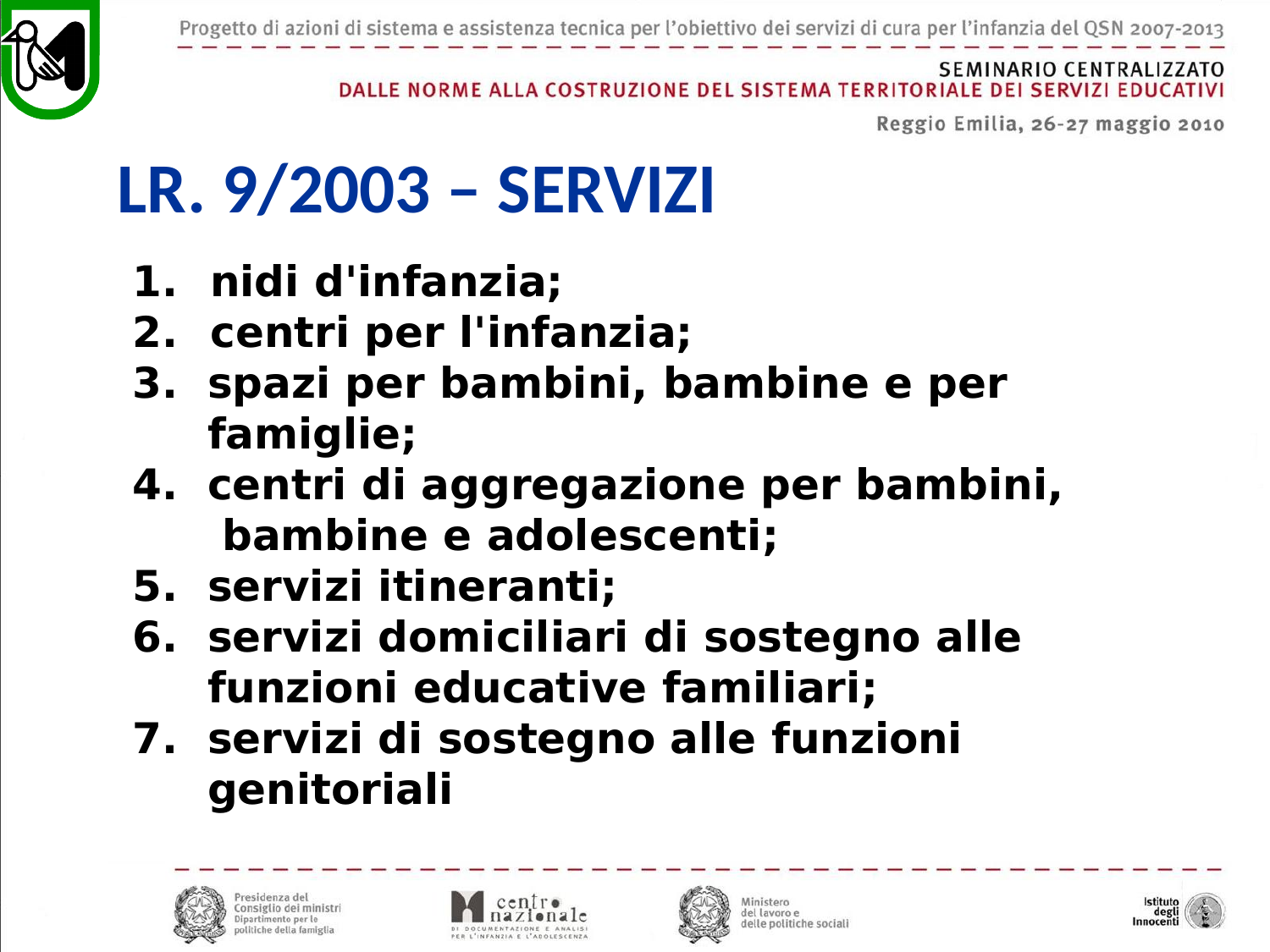

LR. 9/2003 – SERVIZI
  nidi d'infanzia;
  centri per l'infanzia;
spazi per bambini, bambine e per      famiglie;
centri di aggregazione per bambini,   bambine e adolescenti;
servizi itineranti;
servizi domiciliari di sostegno alle funzioni educative familiari;
servizi di sostegno alle funzioni genitoriali